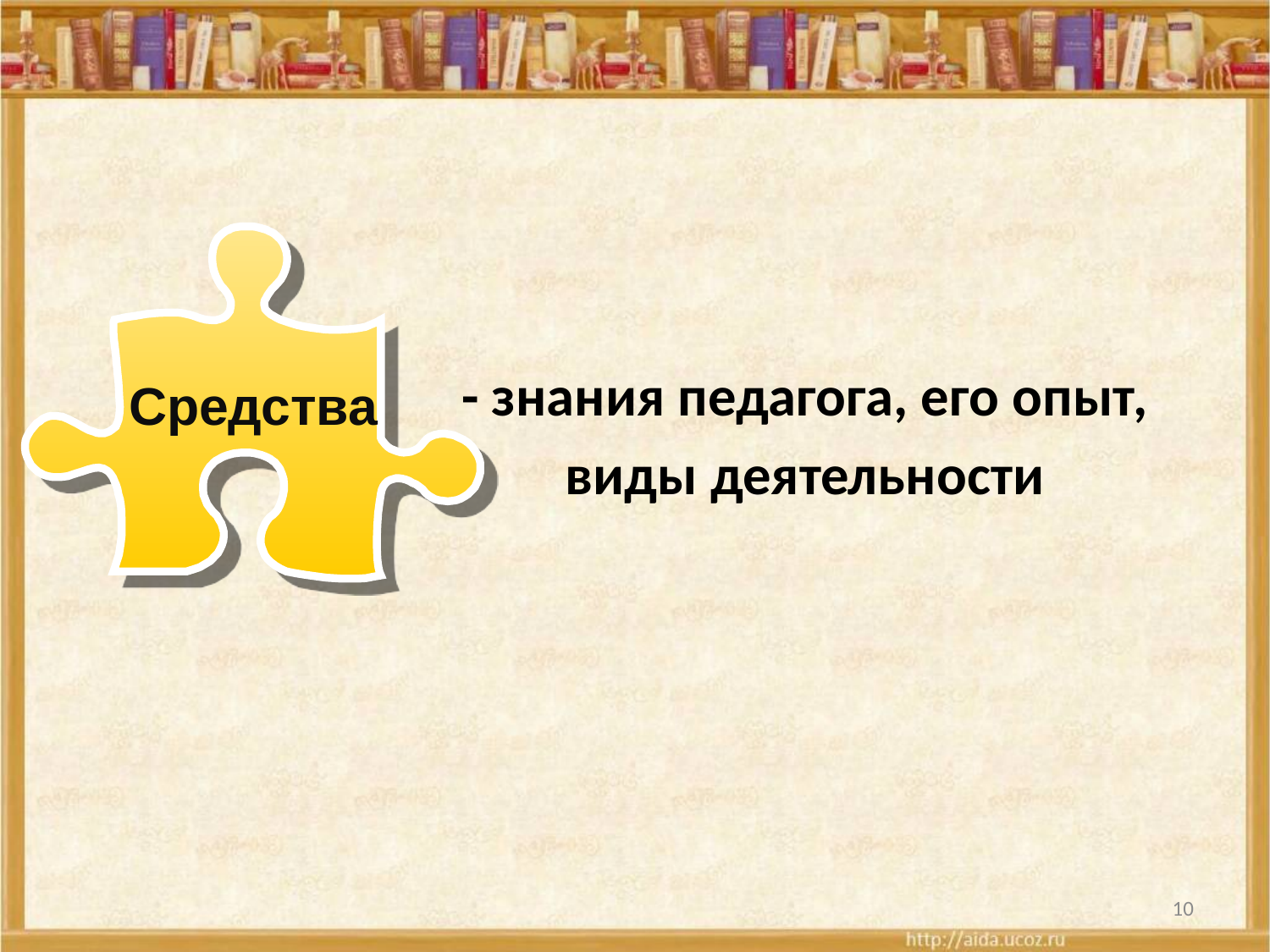

- знания педагога, его опыт,
виды деятельности
Средства
10